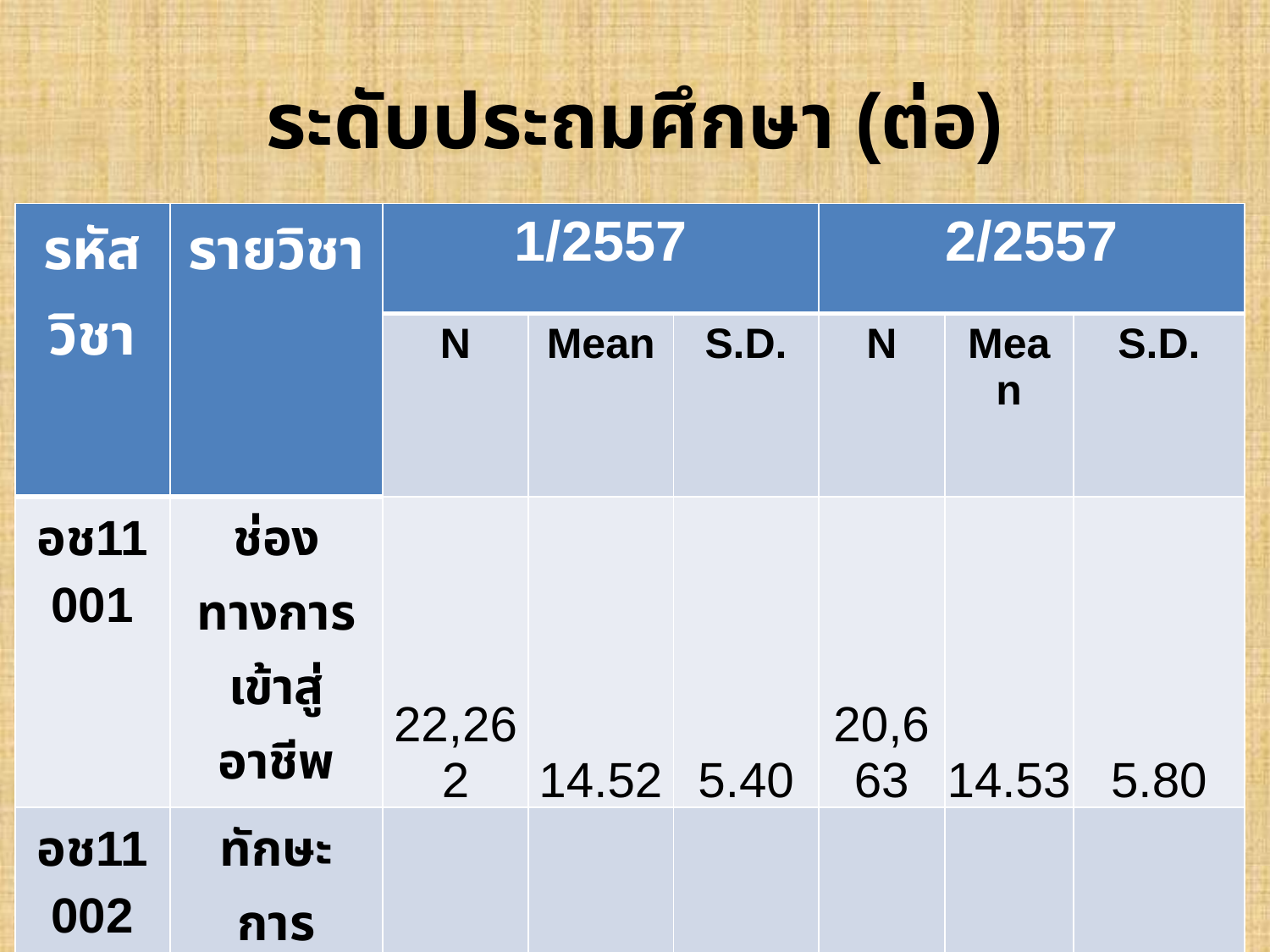

# ระดับประถมศึกษา (ต่อ)
| รหัสวิชา | รายวิชา | 1/2557 |  |  | 2/2557 |  |  |
| --- | --- | --- | --- | --- | --- | --- | --- |
|  |  | N | Mean | S.D. | N | Mean | S.D. |
| อช11001 | ช่องทางการเข้าสู่อาชีพ | 22,262 | 14.52 | 5.40 | 20,663 | 14.53 | 5.80 |
| อช11002 | ทักษะการประกอบอาชีพ | 26,583 | 27.55 | 11.30 | 41,166 | 23.56 | 8.74 |
| อช11003 | พัฒนาอาชีพให้มีอยู่มีกิน | 26,167 | 13.42 | 5.18 | 13,428 | 13.28 | 4.92 |